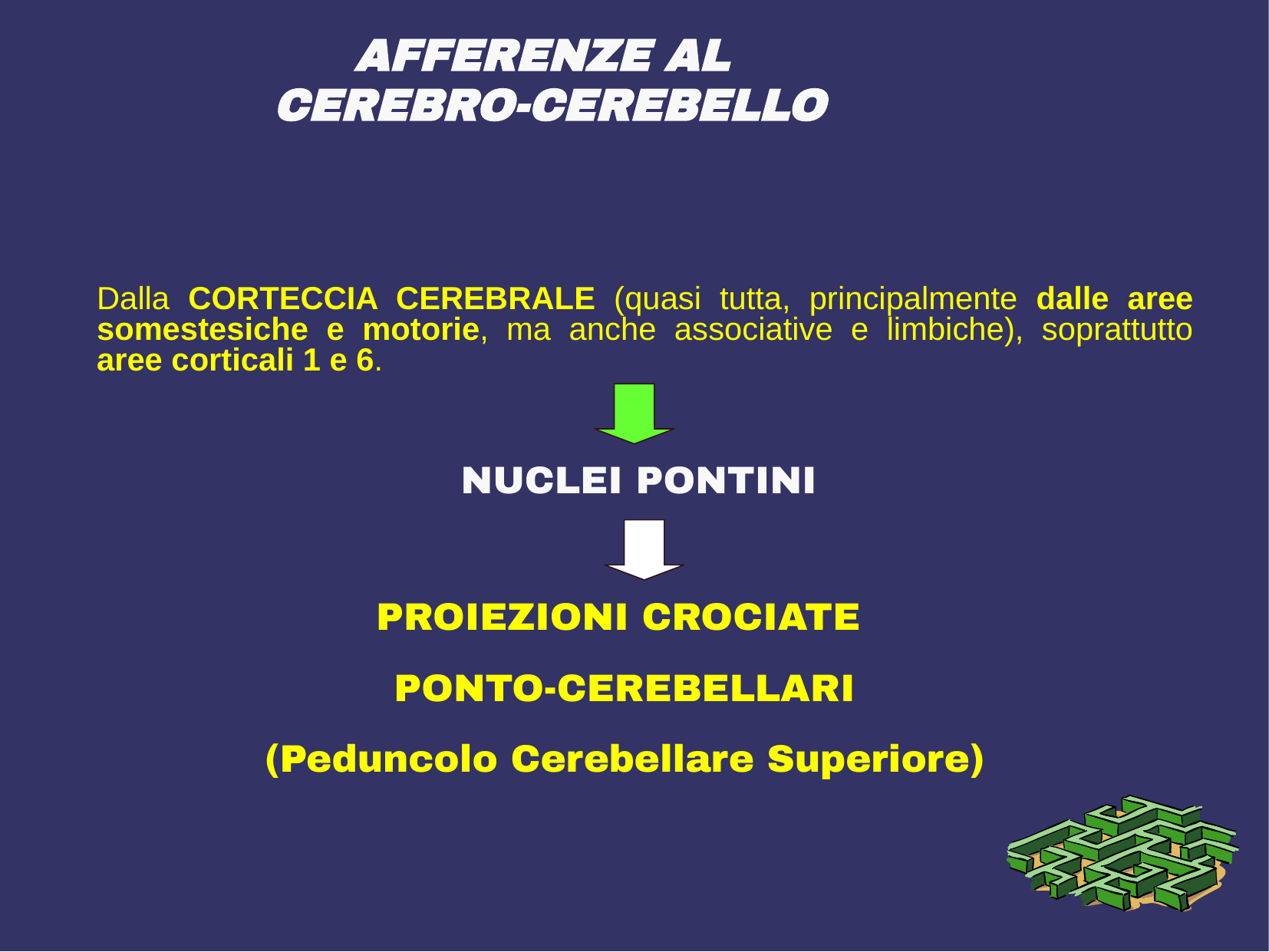

# AFFERENZE AL CEREBRO-CEREBELLO

	Dalla CORTECCIA CEREBRALE (quasi tutta, principalmente dalle aree somestesiche e motorie, ma anche associative e limbiche), soprattutto aree corticali 1 e 6.

    NUCLEI PONTINI

PROIEZIONI CROCIATE
PONTO-CEREBELLARI
(Peduncolo Cerebellare Superiore)